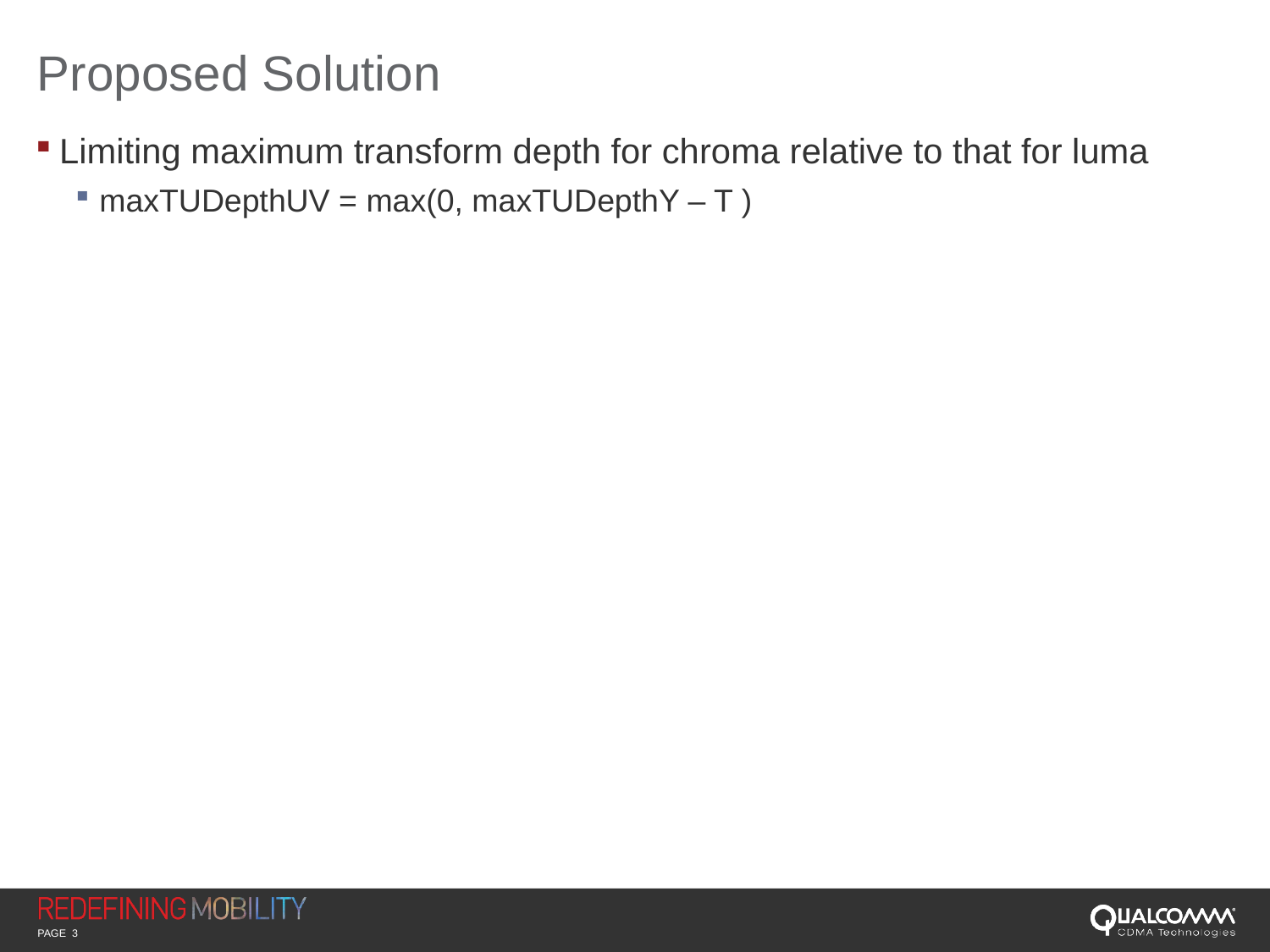

# Proposed Solution
Limiting maximum transform depth for chroma relative to that for luma
maxTUDepthUV = max(0, maxTUDepthY – T )